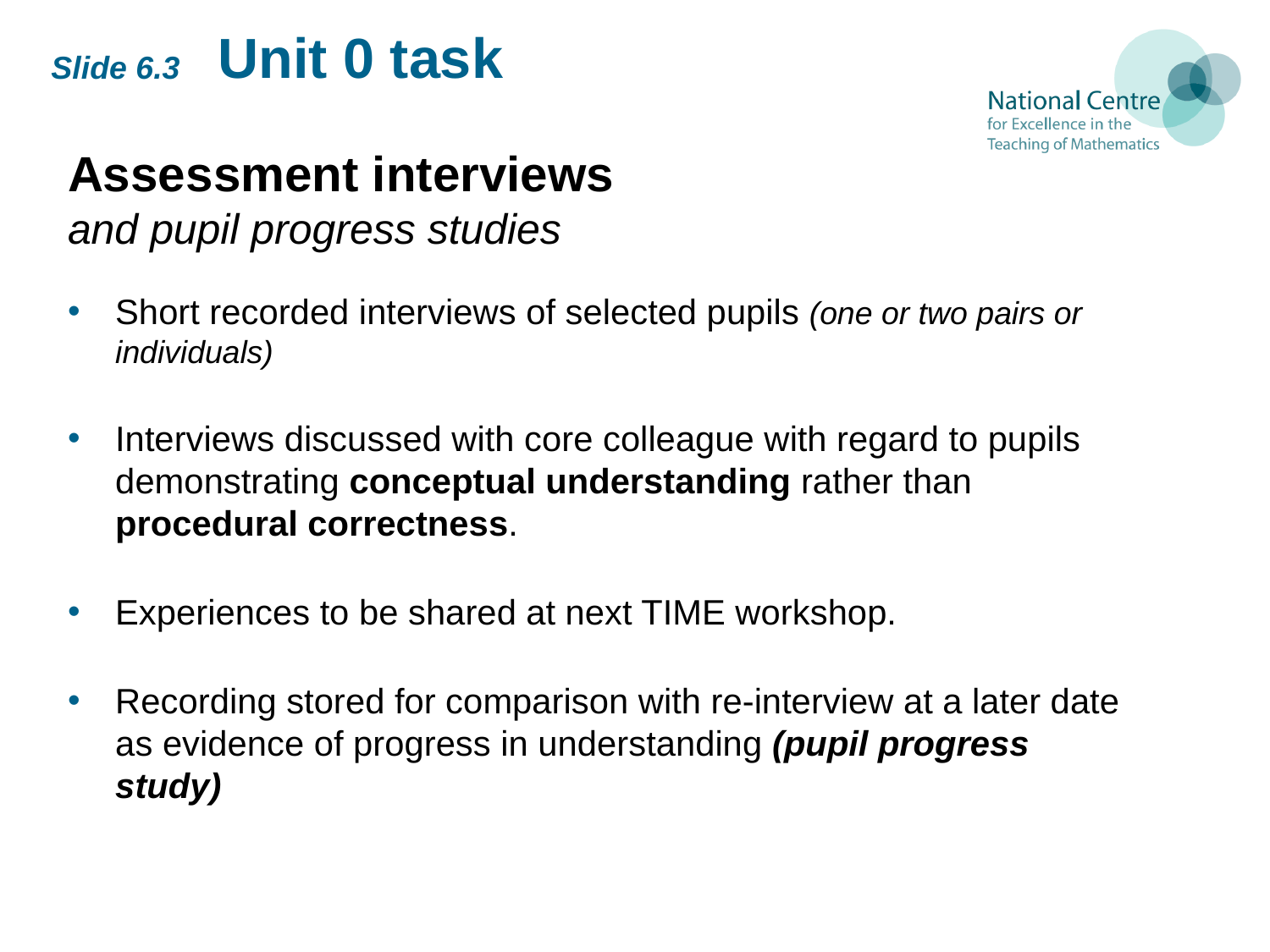

# Unit 0 task
Slide 6.3
Assessment interviews
and pupil progress studies
Short recorded interviews of selected pupils (one or two pairs or individuals)

Interviews discussed with core colleague with regard to pupils demonstrating conceptual understanding rather than procedural correctness.

Experiences to be shared at next TIME workshop.

Recording stored for comparison with re-interview at a later date as evidence of progress in understanding (pupil progress study)